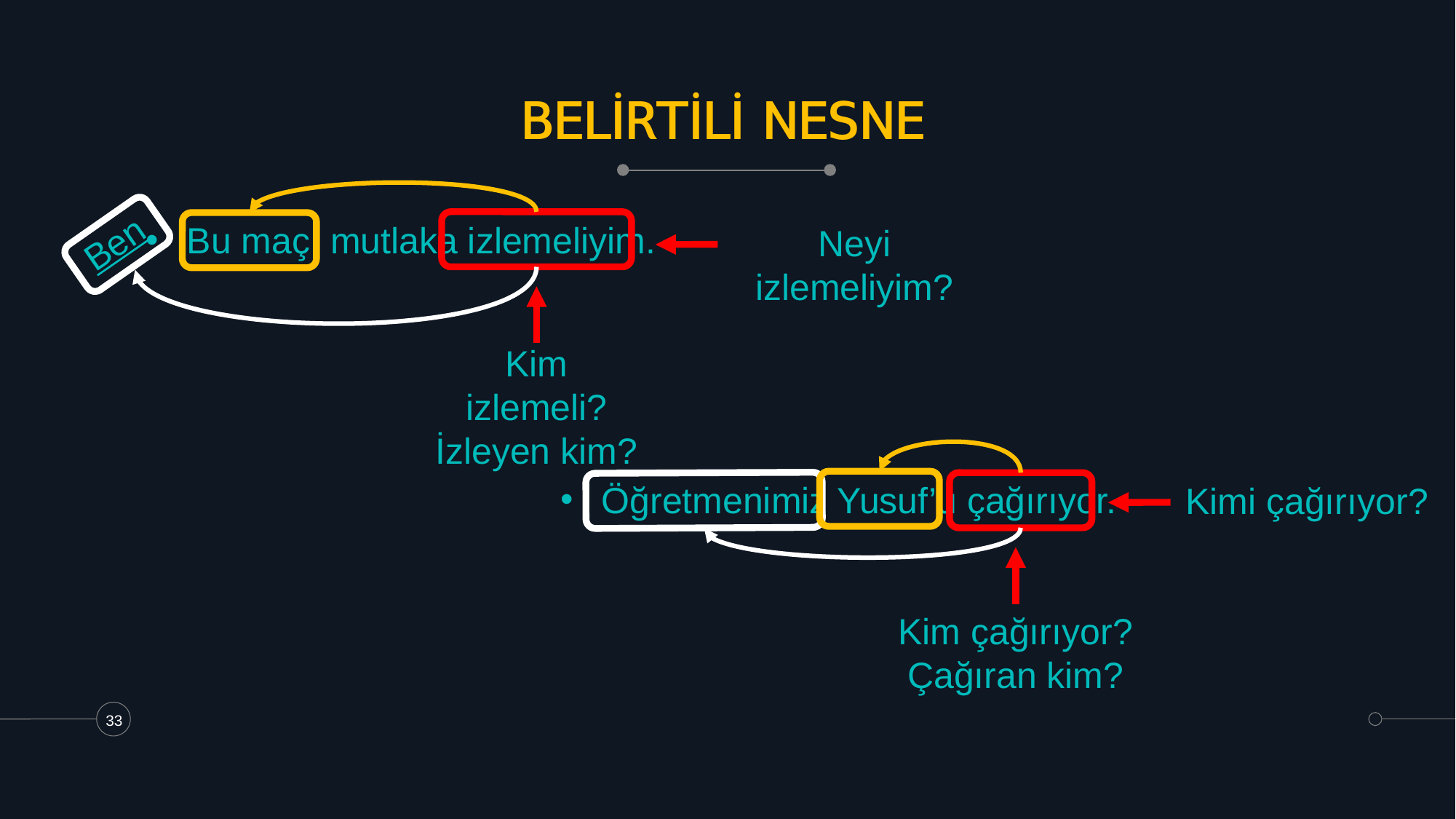

# BELİRTİLİ NESNE

Bu maçı mutlaka izlemeliyim.

Neyi izlemeliyim?
Ben

Kim izlemeli?
İzleyen kim?

Öğretmenimiz Yusuf’u çağırıyor.

Kimi çağırıyor?
Kim çağırıyor?
Çağıran kim?
33